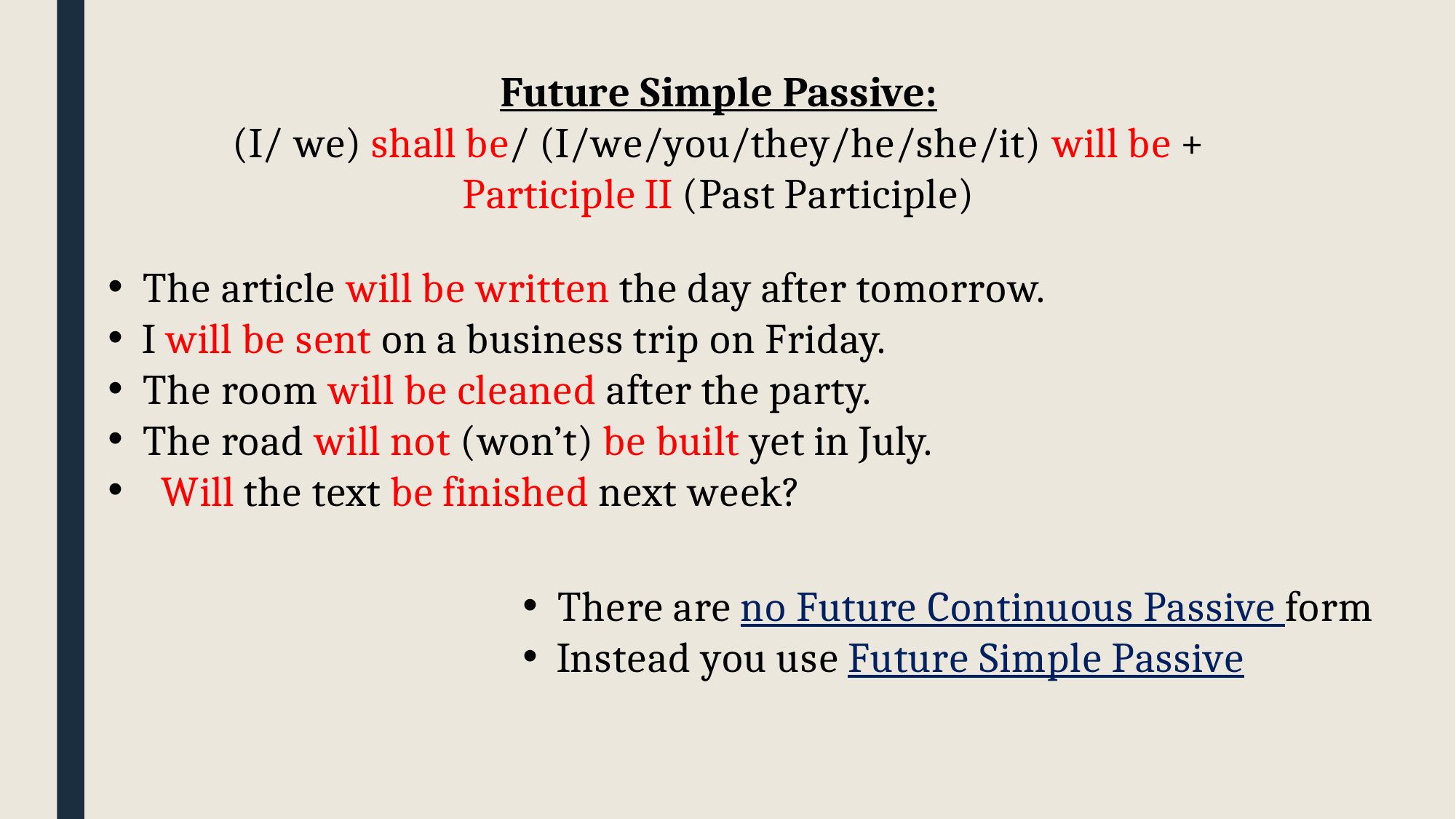

Future Simple Passive:
(I/ we) shall be/ (I/we/you/they/he/she/it) will be + Participle II (Past Participle)
The article will be written the day after tomorrow.
I will be sent on a business trip on Friday.
The room will be cleaned after the party.
The road will not (won’t) be built yet in July.
  Will the text be finished next week?
There are no Future Continuous Passive form
Instead you use Future Simple Passive